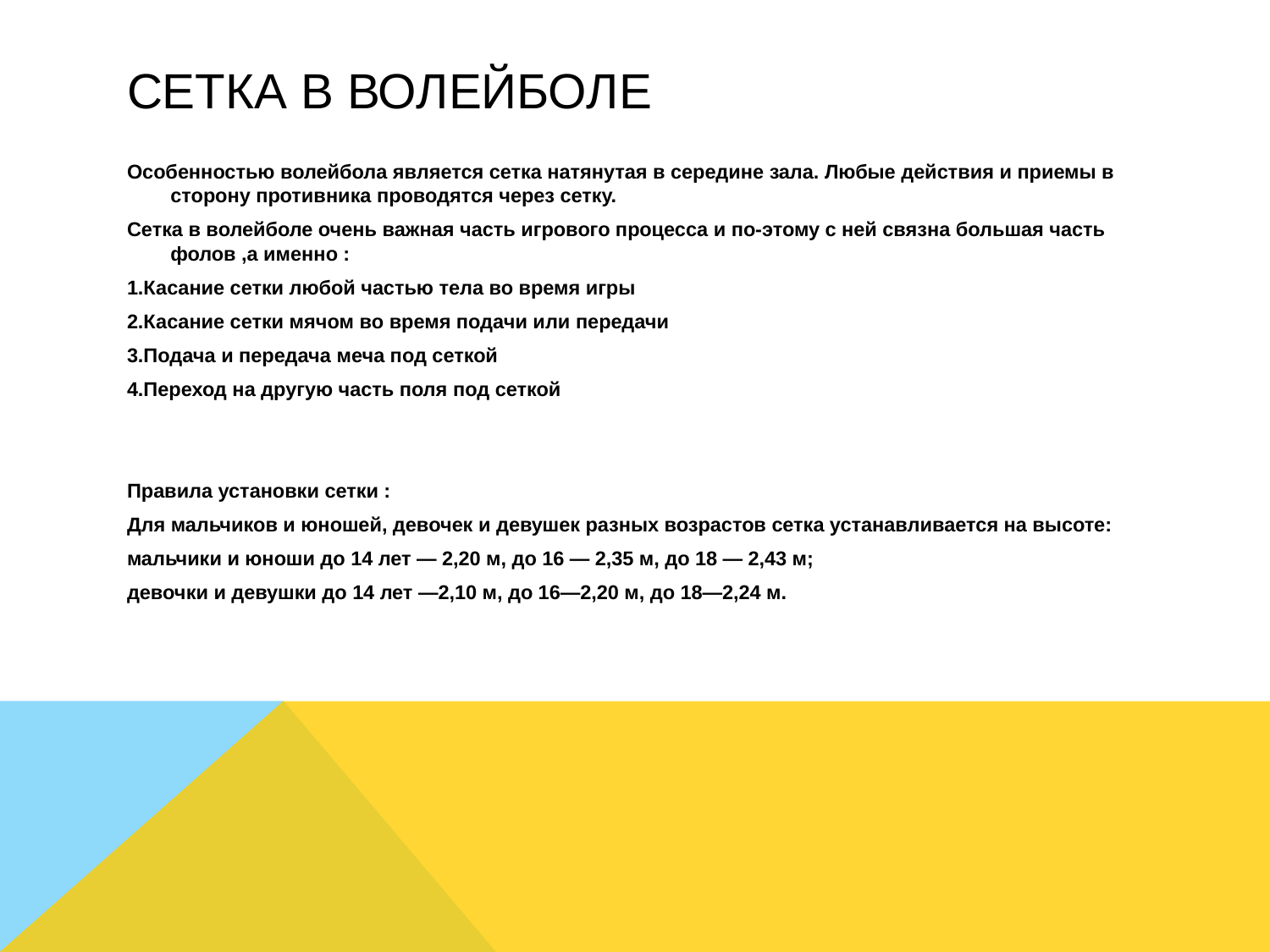

# Сетка в волейболе
Особенностью волейбола является сетка натянутая в середине зала. Любые действия и приемы в сторону противника проводятся через сетку.
Сетка в волейболе очень важная часть игрового процесса и по-этому с ней связна большая часть фолов ,а именно :
1.Касание сетки любой частью тела во время игры
2.Касание сетки мячом во время подачи или передачи
3.Подача и передача меча под сеткой
4.Переход на другую часть поля под сеткой

Правила установки сетки :
Для мальчиков и юношей, девочек и девушек разных возрастов сетка устанавливается на высоте:
мальчики и юноши до 14 лет — 2,20 м, до 16 — 2,35 м, до 18 — 2,43 м;
девочки и девушки до 14 лет —2,10 м, до 16—2,20 м, до 18—2,24 м.
﻿